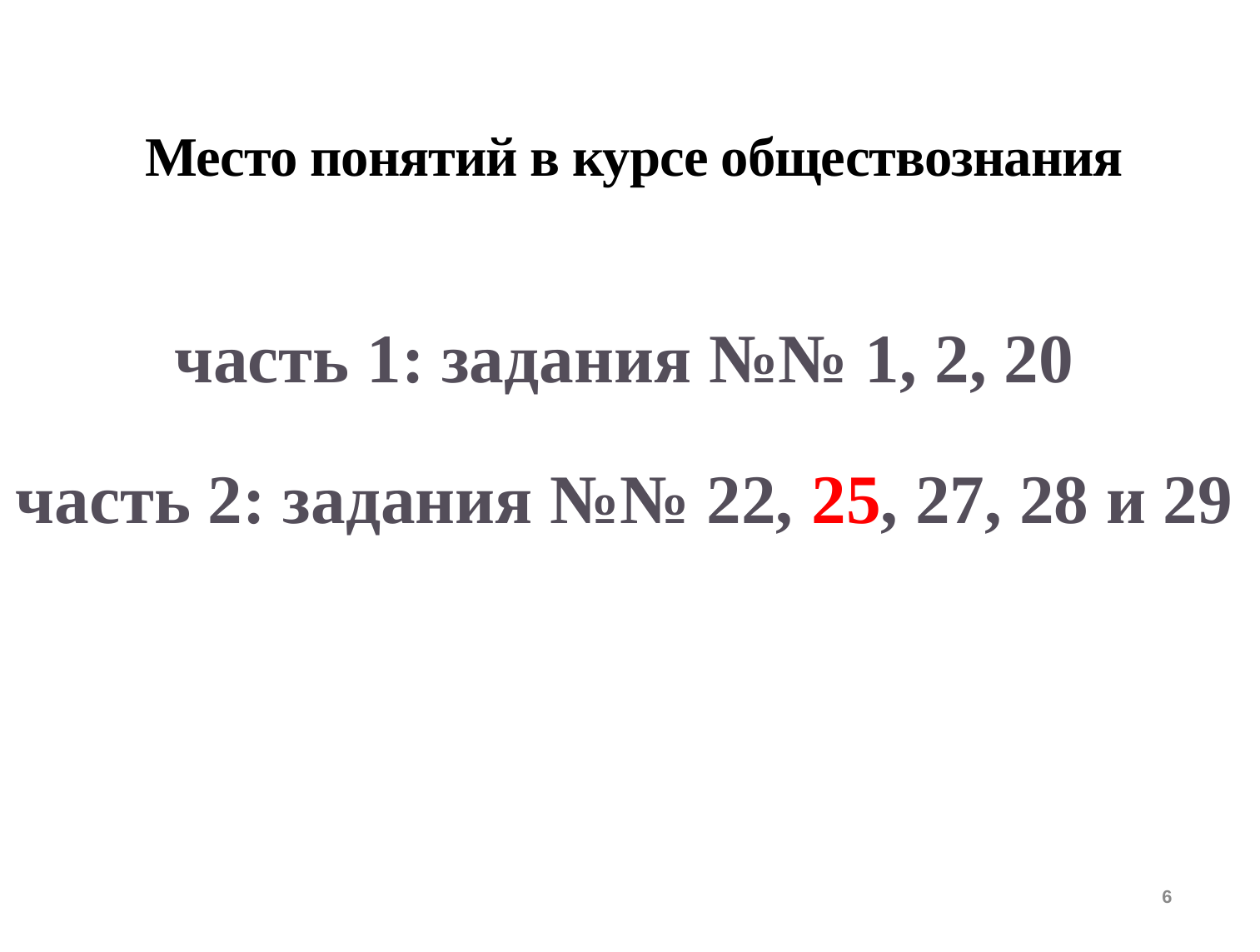

Место понятий в курсе обществознания
часть 1: задания №№ 1, 2, 20
часть 2: задания №№ 22, 25, 27, 28 и 29
6